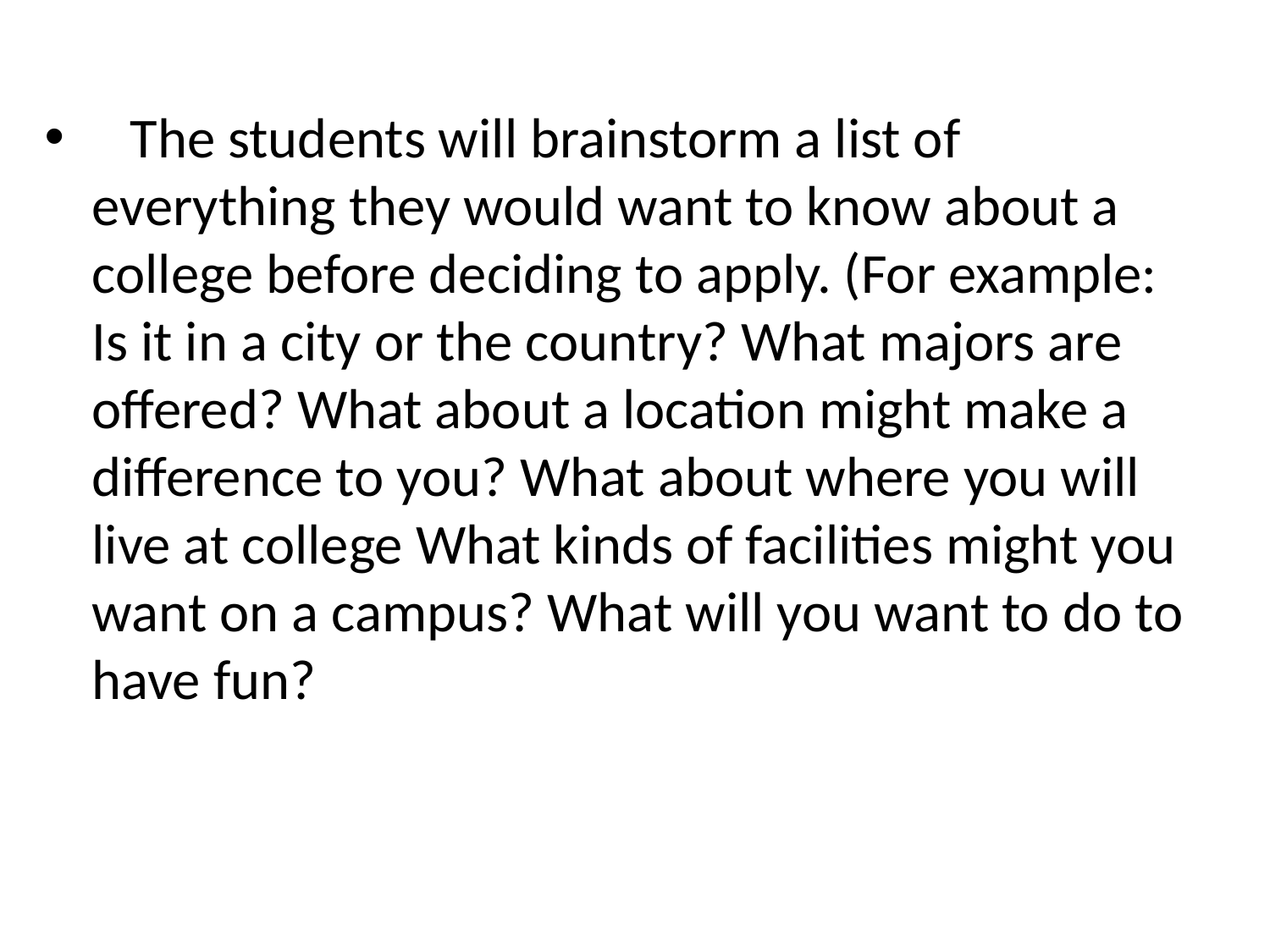

#
   The students will brainstorm a list of everything they would want to know about a college before deciding to apply. (For example: Is it in a city or the country? What majors are offered? What about a location might make a difference to you? What about where you will live at college What kinds of facilities might you want on a campus? What will you want to do to have fun?